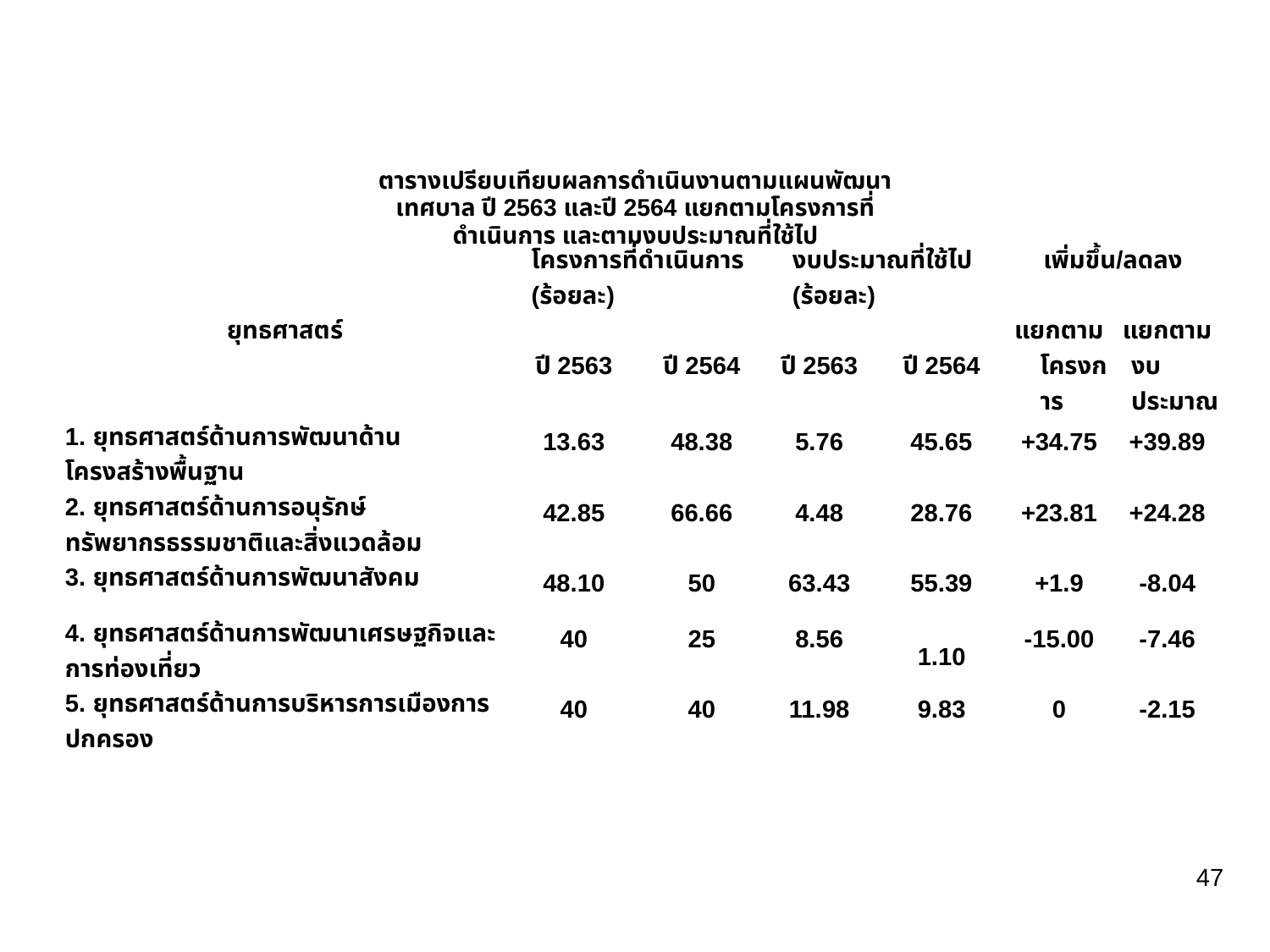

ตารางเปรียบเทียบผลการดำเนินงานตามแผนพัฒนาเทศบาล ปี 2563 และปี 2564 แยกตามโครงการที่ดำเนินการ และตามงบประมาณที่ใช้ไป
|  | โครงการที่ดำเนินการ (ร้อยละ) |  | งบประมาณที่ใช้ไป (ร้อยละ) |  | เพิ่มขึ้น/ลดลง |  |
| --- | --- | --- | --- | --- | --- | --- |
| ยุทธศาสตร์ | ปี 2563 | ปี 2564 | ปี 2563 | ปี 2564 | แยกตาม โครงการ | แยกตาม งบประมาณ |
| 1. ยุทธศาสตร์ด้านการพัฒนาด้านโครงสร้างพื้นฐาน | 13.63 | 48.38 | 5.76 | 45.65 | +34.75 | +39.89 |
| 2. ยุทธศาสตร์ด้านการอนุรักษ์ทรัพยากรธรรมชาติและสิ่งแวดล้อม | 42.85 | 66.66 | 4.48 | 28.76 | +23.81 | +24.28 |
| 3. ยุทธศาสตร์ด้านการพัฒนาสังคม | 48.10 | 50 | 63.43 | 55.39 | +1.9 | -8.04 |
| 4. ยุทธศาสตร์ด้านการพัฒนาเศรษฐกิจและการท่องเที่ยว | 40 | 25 | 8.56 | 1.10 | -15.00 | -7.46 |
| 5. ยุทธศาสตร์ด้านการบริหารการเมืองการปกครอง | 40 | 40 | 11.98 | 9.83 | 0 | -2.15 |
47